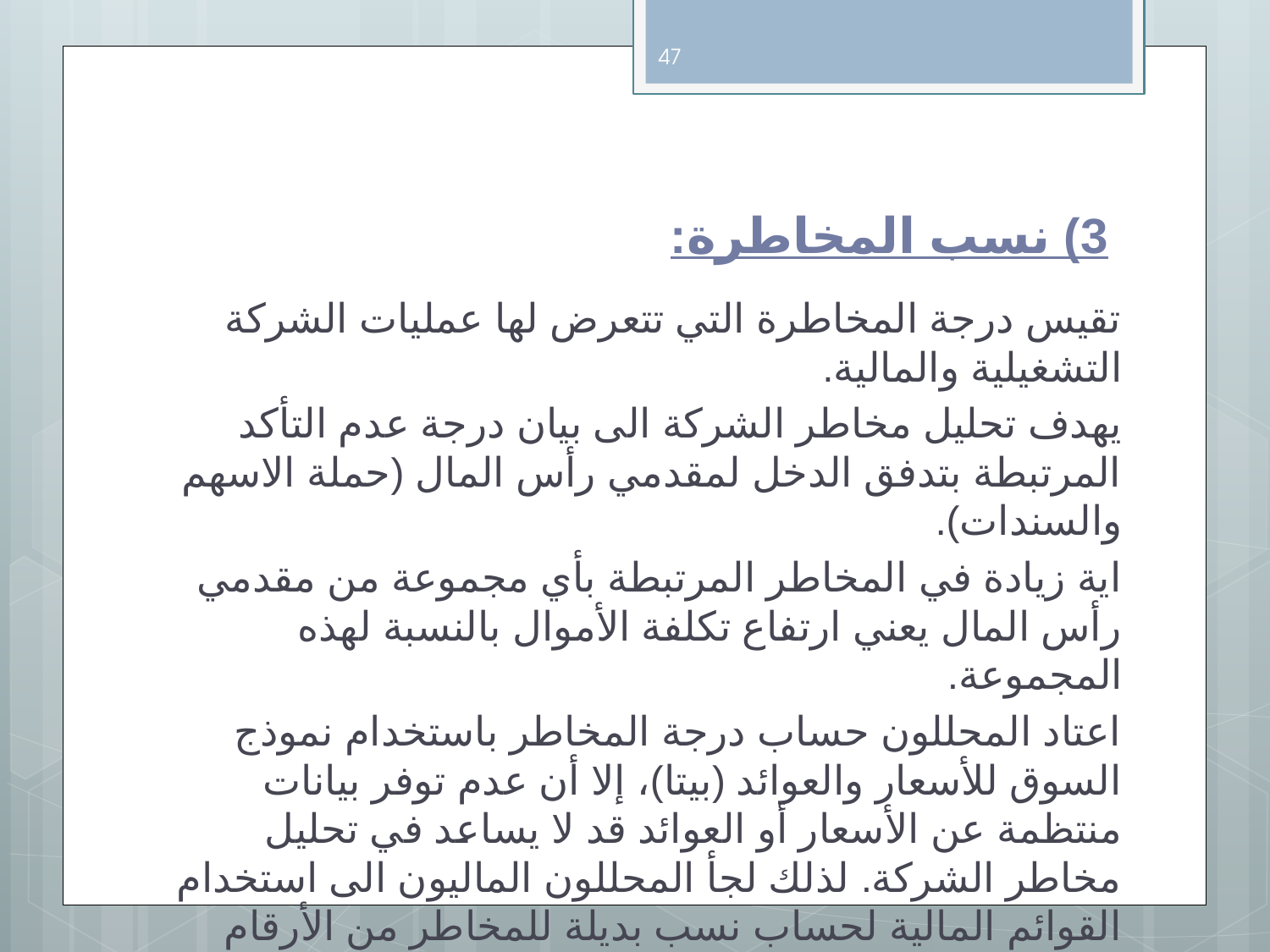

47
# 3) نسب المخاطرة:
تقيس درجة المخاطرة التي تتعرض لها عمليات الشركة التشغيلية والمالية.
يهدف تحليل مخاطر الشركة الى بيان درجة عدم التأكد المرتبطة بتدفق الدخل لمقدمي رأس المال (حملة الاسهم والسندات).
اية زيادة في المخاطر المرتبطة بأي مجموعة من مقدمي رأس المال يعني ارتفاع تكلفة الأموال بالنسبة لهذه المجموعة.
اعتاد المحللون حساب درجة المخاطر باستخدام نموذج السوق للأسعار والعوائد (بيتا)، إلا أن عدم توفر بيانات منتظمة عن الأسعار أو العوائد قد لا يساعد في تحليل مخاطر الشركة. لذلك لجأ المحللون الماليون الى استخدام القوائم المالية لحساب نسب بديلة للمخاطر من الأرقام المحاسبية المنشورة.